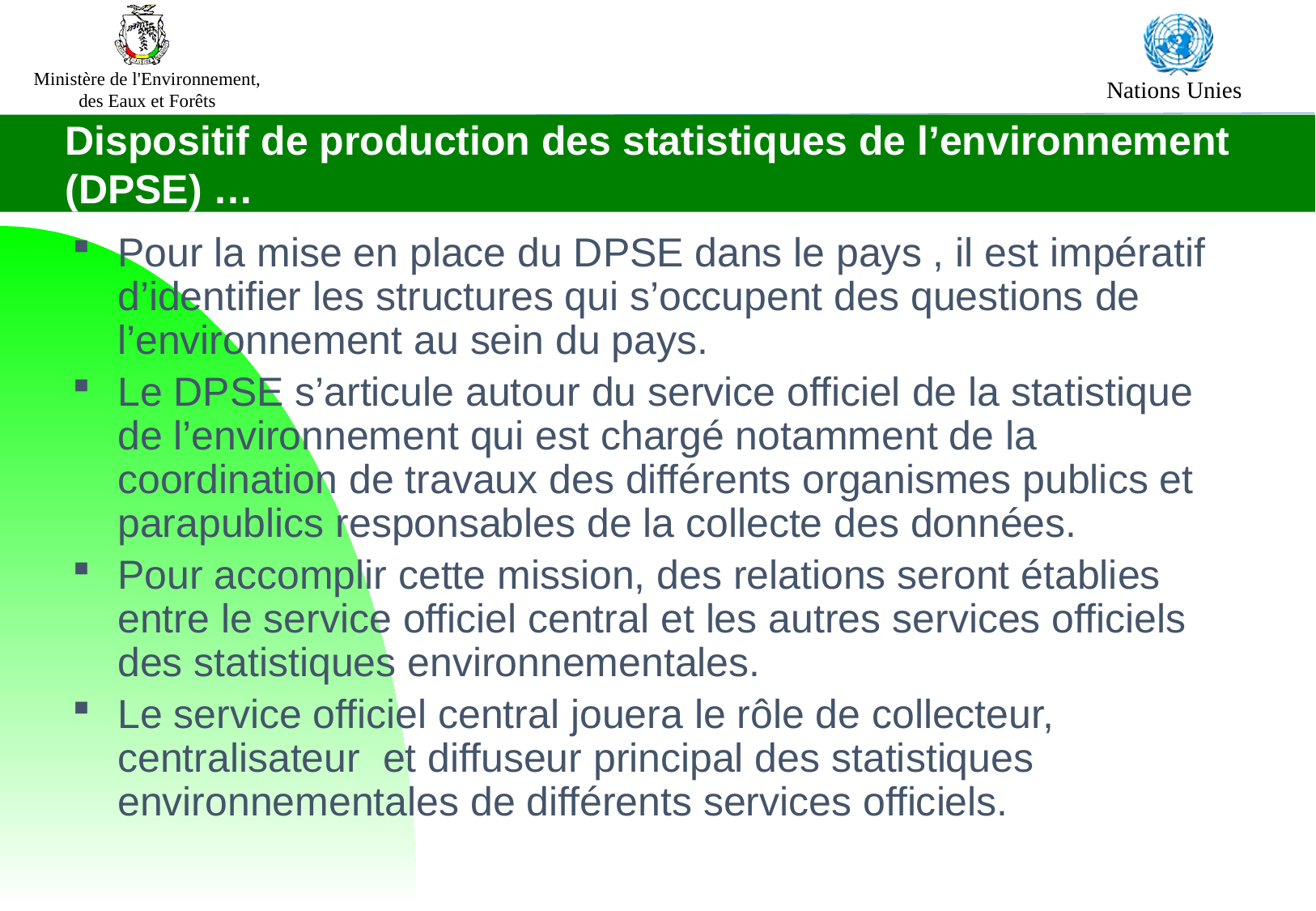

Dispositif de production des statistiques de l’environnement (DPSE) …
Pour la mise en place du DPSE dans le pays , il est impératif d’identifier les structures qui s’occupent des questions de l’environnement au sein du pays.
Le DPSE s’articule autour du service officiel de la statistique de l’environnement qui est chargé notamment de la coordination de travaux des différents organismes publics et parapublics responsables de la collecte des données.
Pour accomplir cette mission, des relations seront établies entre le service officiel central et les autres services officiels des statistiques environnementales.
Le service officiel central jouera le rôle de collecteur, centralisateur  et diffuseur principal des statistiques environnementales de différents services officiels.